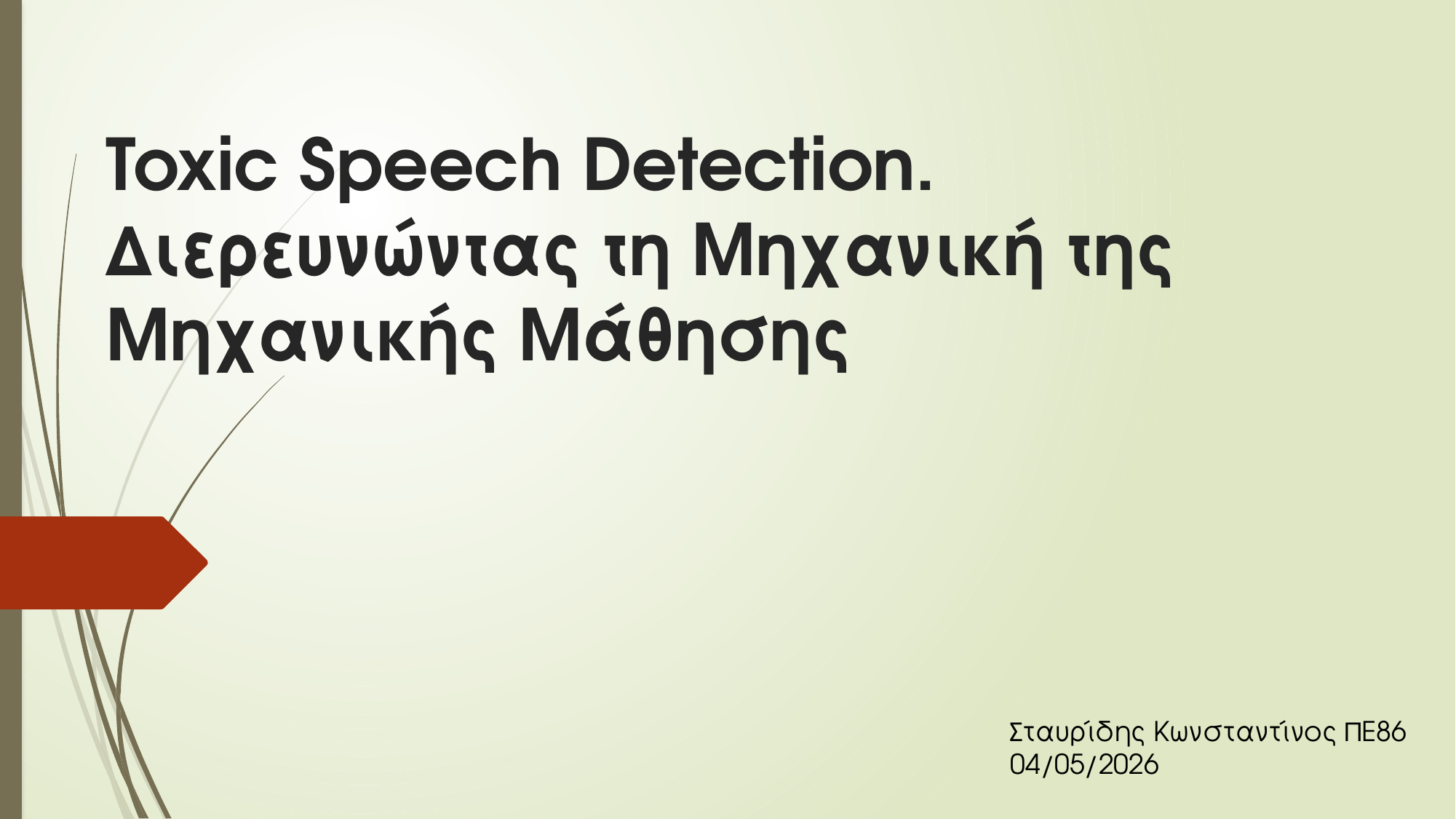

# Toxic Speech Detection. Διερευνώντας τη Μηχανική της Μηχανικής Μάθησης
Σταυρίδης Κωνσταντίνος ΠΕ86
04/05/2026